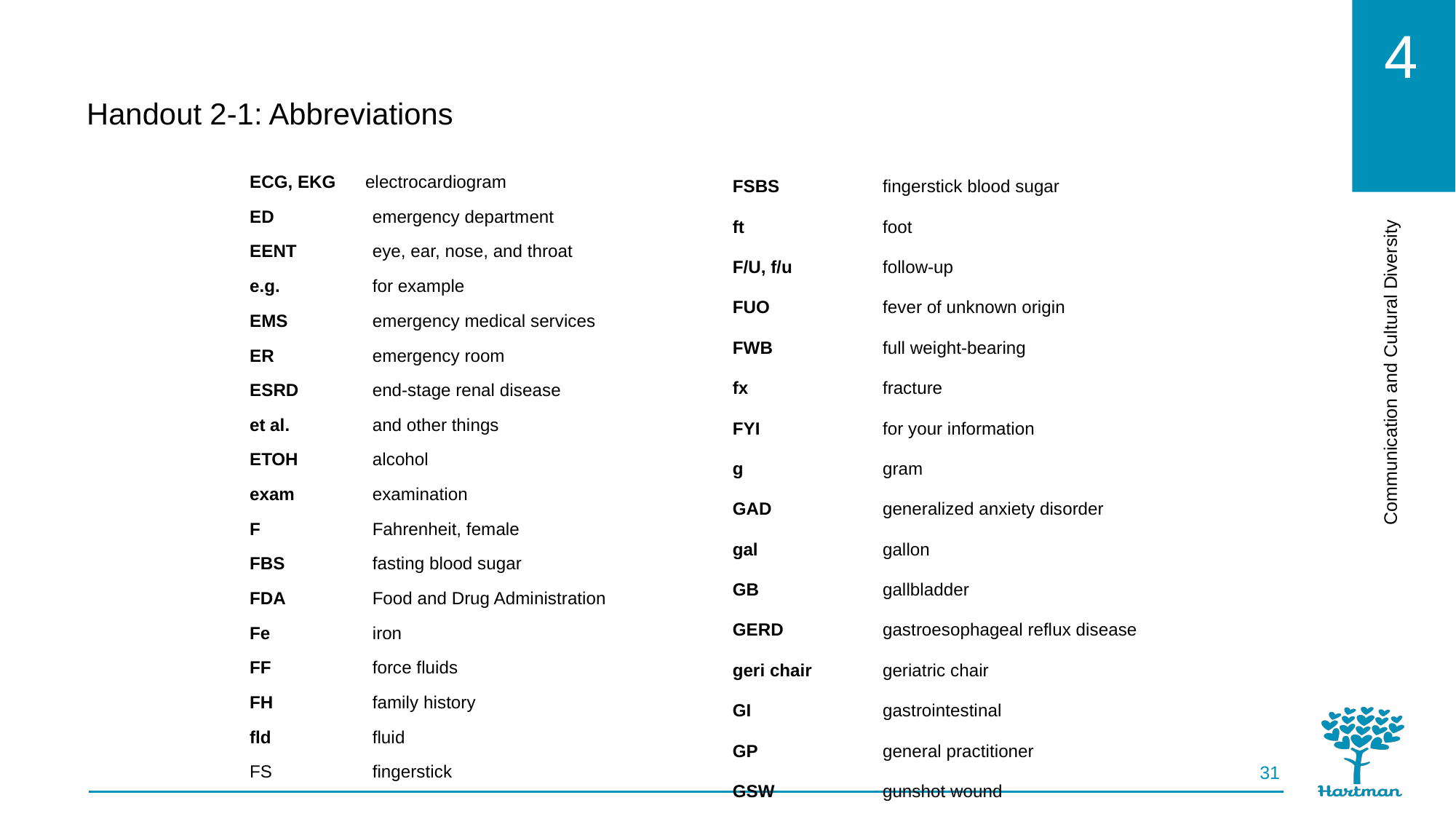

Handout 2-1: Abbreviations
FSBS 	fingerstick blood sugar
ft 	foot
F/U, f/u 	follow-up
FUO 	fever of unknown origin
FWB 	full weight-bearing
fx 	fracture
FYI 	for your information
g	gram
GAD 	generalized anxiety disorder
gal 	gallon
GB 	gallbladder
GERD 	gastroesophageal reflux disease
geri chair 	geriatric chair
GI 	gastrointestinal
GP 	general practitioner
GSW 	gunshot wound
GTT 	glucose tolerance test
ECG, EKG      electrocardiogram
ED 	emergency department
EENT	eye, ear, nose, and throat
e.g. 	for example
EMS 	emergency medical services
ER 	emergency room
ESRD 	end-stage renal disease
et al. 	and other things
ETOH 	alcohol
exam 	examination
F 	Fahrenheit, female
FBS 	fasting blood sugar
FDA 	Food and Drug Administration
Fe 	iron
FF 	force fluids
FH 	family history
fld 	fluid
FS 	fingerstick

31